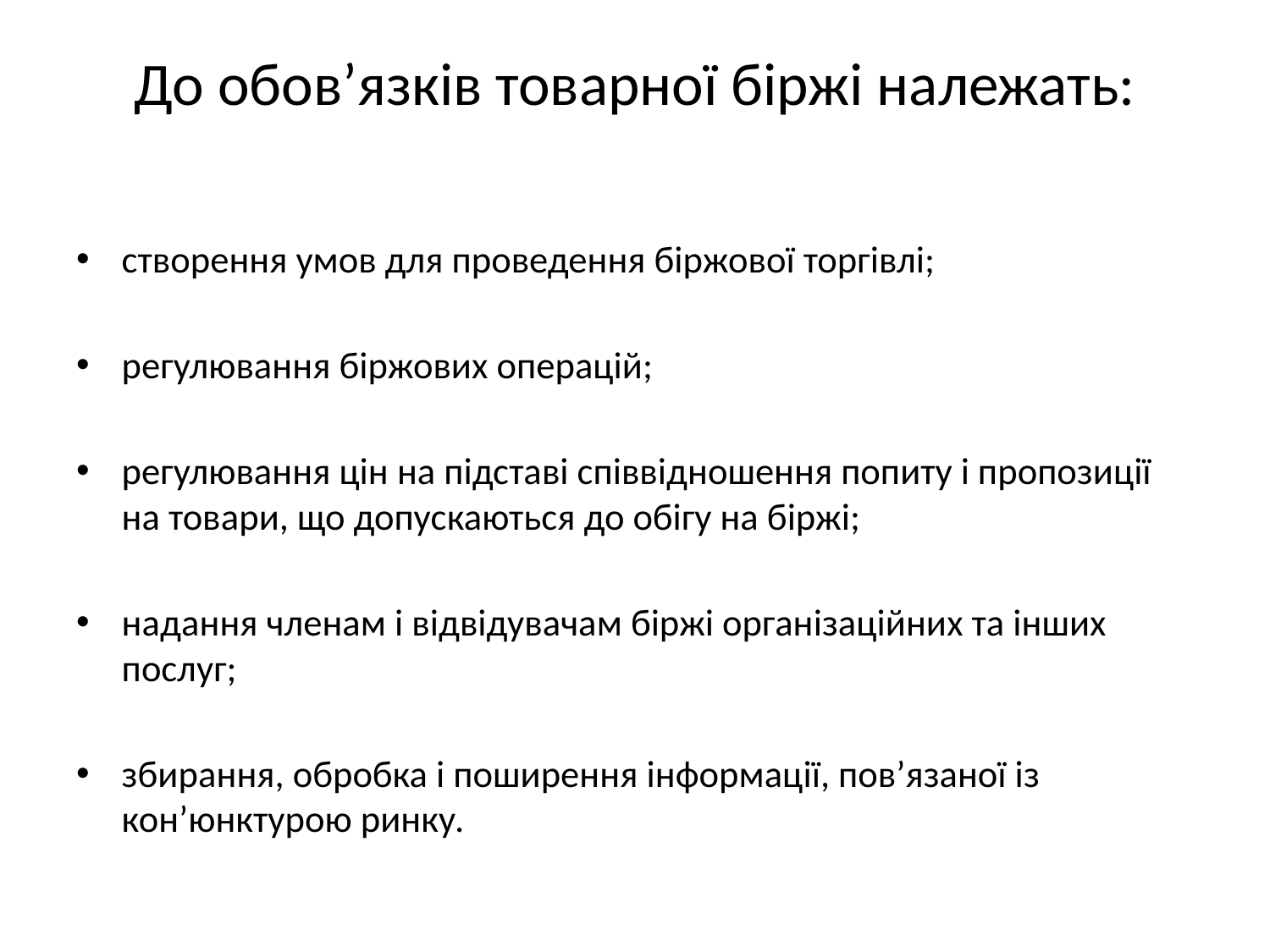

# До обов’язків товарної біржі належать:

створення умов для проведення біржової торгівлі;

регулювання біржових операцій;

регулювання цін на підставі співвідношення попиту і пропозиції на товари, що допускаються до обігу на біржі;

надання членам і відвідувачам біржі організаційних та інших послуг;

збирання, обробка і поширення інформації, пов’язаної із кон’юнктурою ринку.